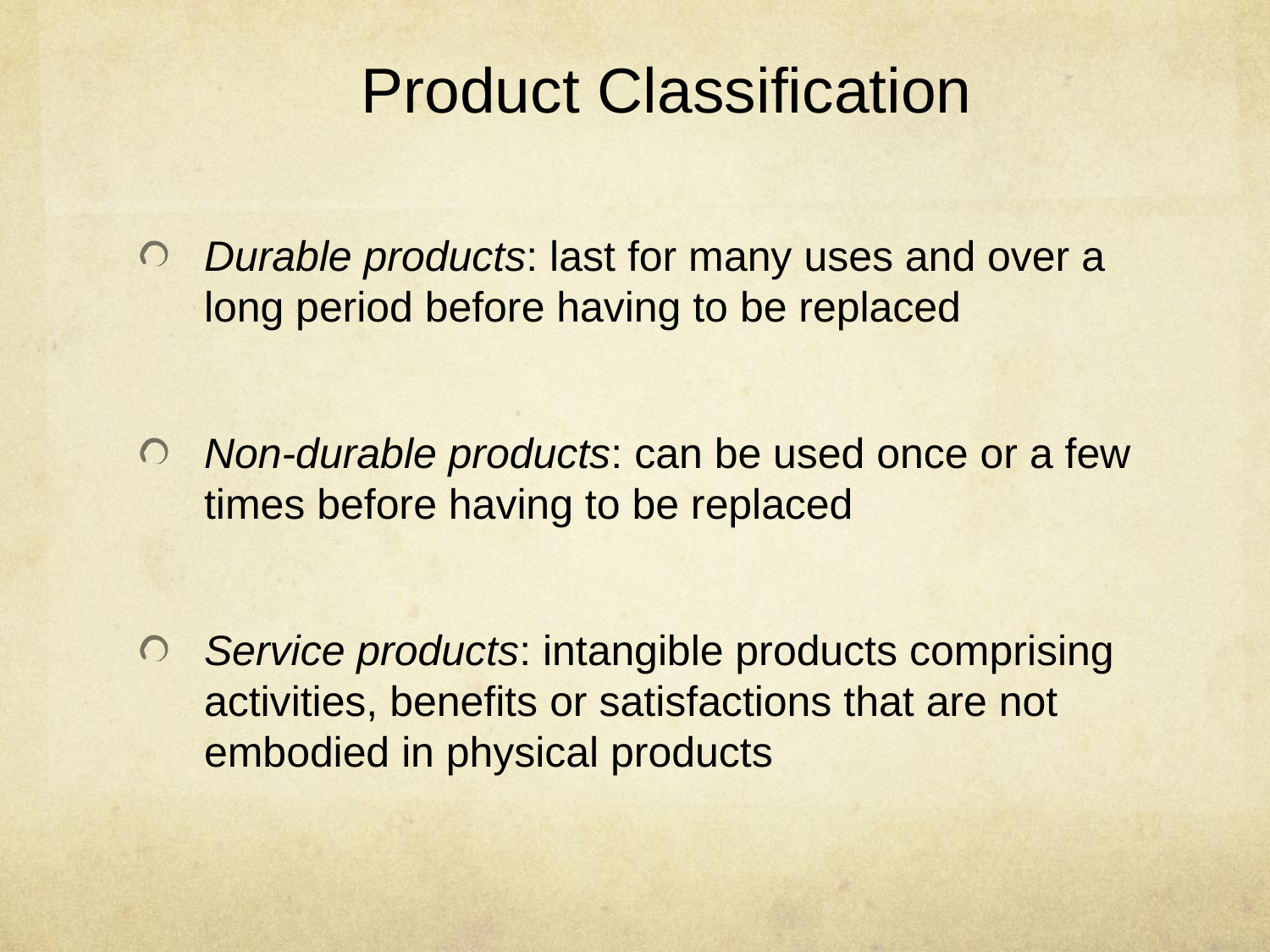

# Product Classification
Durable products: last for many uses and over a long period before having to be replaced

Non-durable products: can be used once or a few times before having to be replaced

Service products: intangible products comprising activities, benefits or satisfactions that are not embodied in physical products